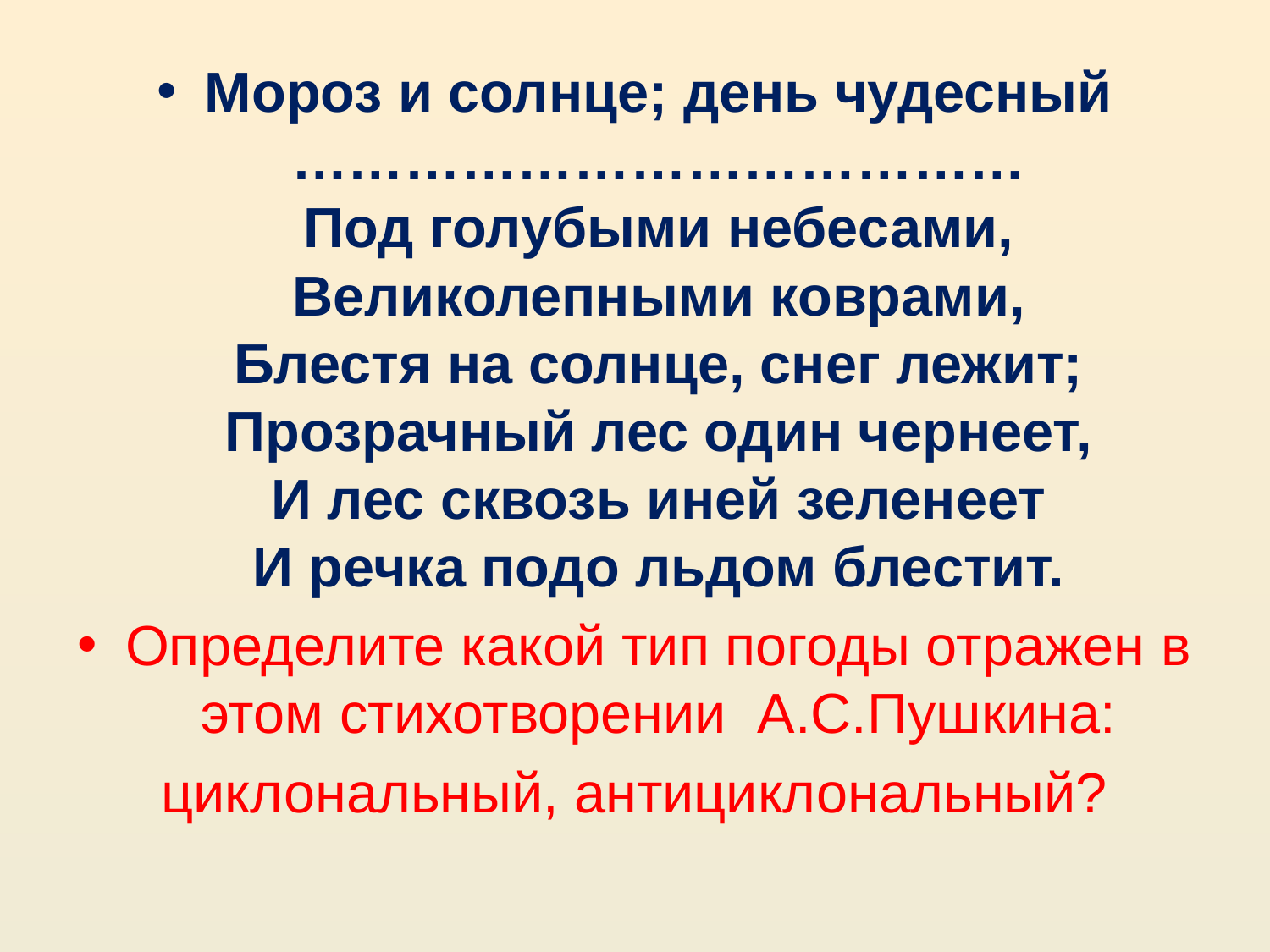

#
Мороз и солнце; день чудесный
…………………………………
Под голубыми небесами,
Великолепными коврами,
Блестя на солнце, снег лежит;
Прозрачный лес один чернеет,
И лес сквозь иней зеленеет
И речка подо льдом блестит.
Определите какой тип погоды отражен в этом стихотворении  А.С.Пушкина:
циклональный, антициклональный?